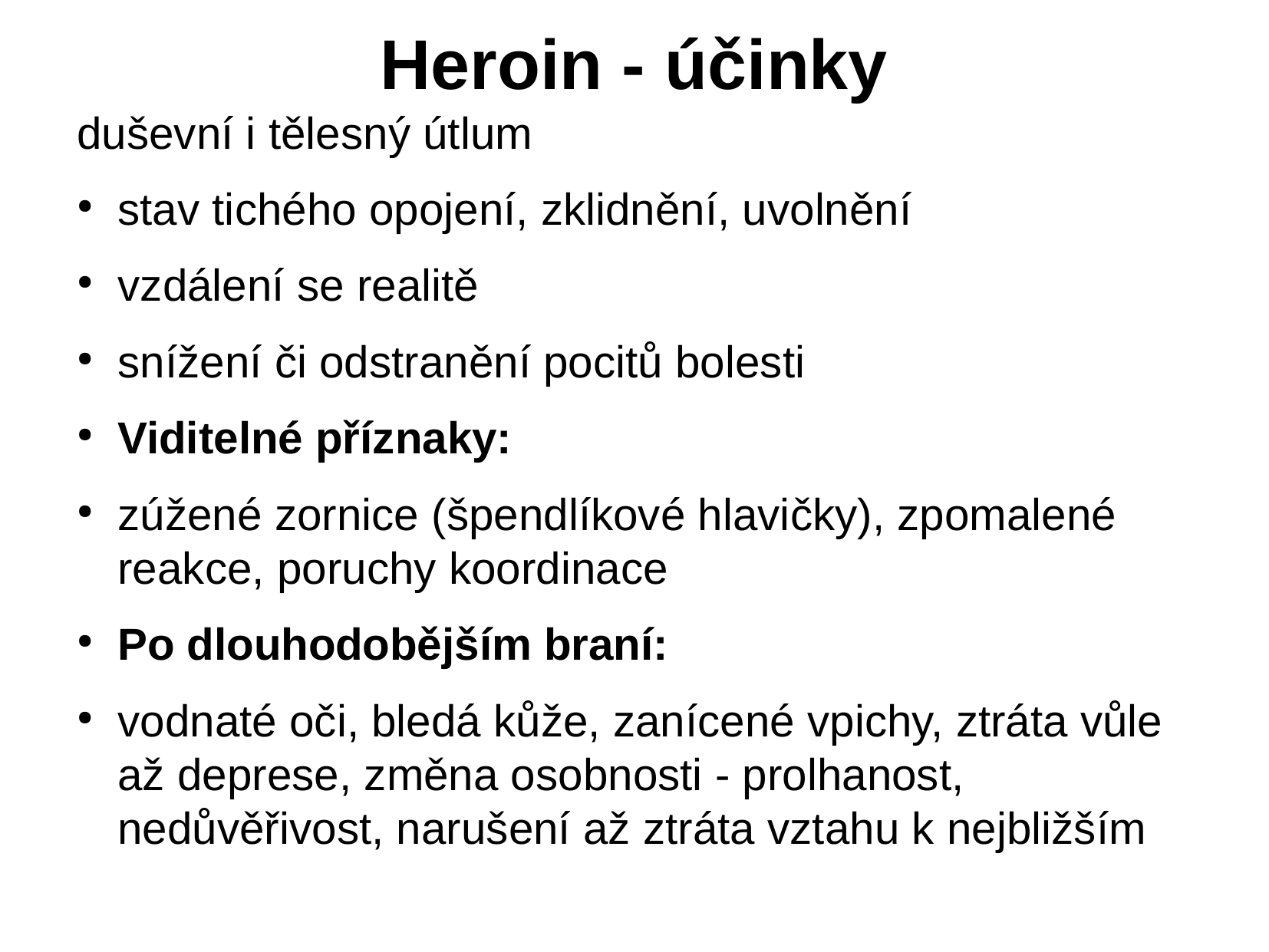

# Heroin - účinky
duševní i tělesný útlum
stav tichého opojení, zklidnění, uvolnění
vzdálení se realitě
snížení či odstranění pocitů bolesti
Viditelné příznaky:
zúžené zornice (špendlíkové hlavičky), zpomalené reakce, poruchy koordinace
Po dlouhodobějším braní:
vodnaté oči, bledá kůže, zanícené vpichy, ztráta vůle až deprese, změna osobnosti - prolhanost, nedůvěřivost, narušení až ztráta vztahu k nejbližším